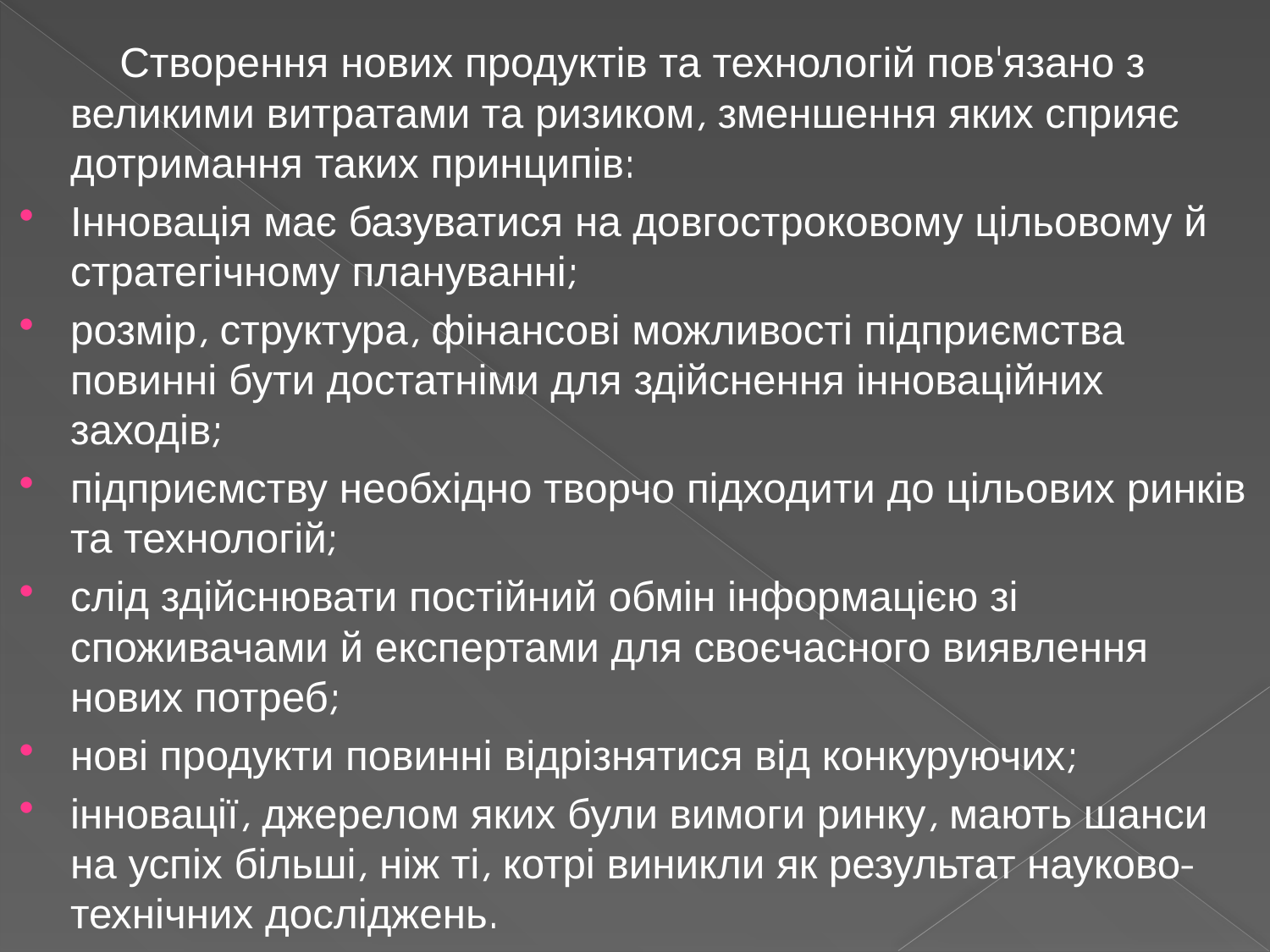

Створення нових продуктів та технологій пов'язано з великими витратами та ризиком, зменшення яких сприяє дотримання таких принципів:
Інновація має базуватися на довгостроковому цільовому й стратегічному плануванні;
розмір, структура, фінансові можливості підприємства повинні бути достатніми для здійснення інноваційних заходів;
підприємству необхідно творчо підходити до цільових ринків та технологій;
слід здійснювати постійний обмін інформацією зі споживачами й експертами для своєчасного виявлення нових потреб;
нові продукти повинні відрізнятися від конкуруючих;
інновації, джерелом яких були вимоги ринку, мають шанси на успіх більші, ніж ті, котрі виникли як результат науково-технічних досліджень.